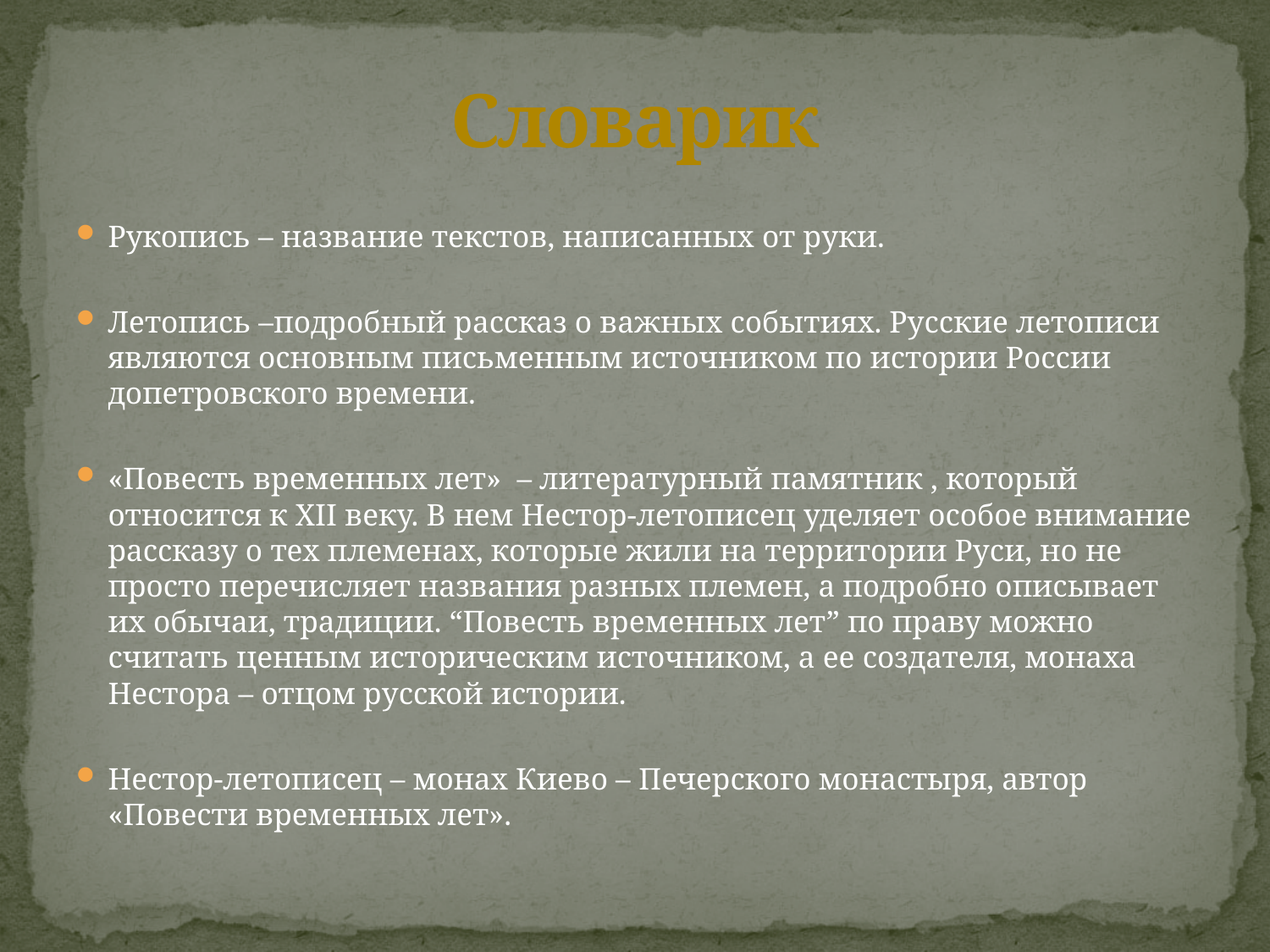

# Словарик
Рукопись – название текстов, написанных от руки.

Летопись –подробный рассказ о важных событиях. Русские летописи являются основным письменным источником по истории России допетровского времени.

«Повесть временных лет»  – литературный памятник , который относится к XII веку. В нем Нестор-летописец уделяет особое внимание рассказу о тех племенах, которые жили на территории Руси, но не просто перечисляет названия разных племен, а подробно описывает их обычаи, традиции. “Повесть временных лет” по праву можно считать ценным историческим источником, а ее создателя, монаха Нестора – отцом русской истории.

Нестор-летописец – монах Киево – Печерского монастыря, автор «Повести временных лет».